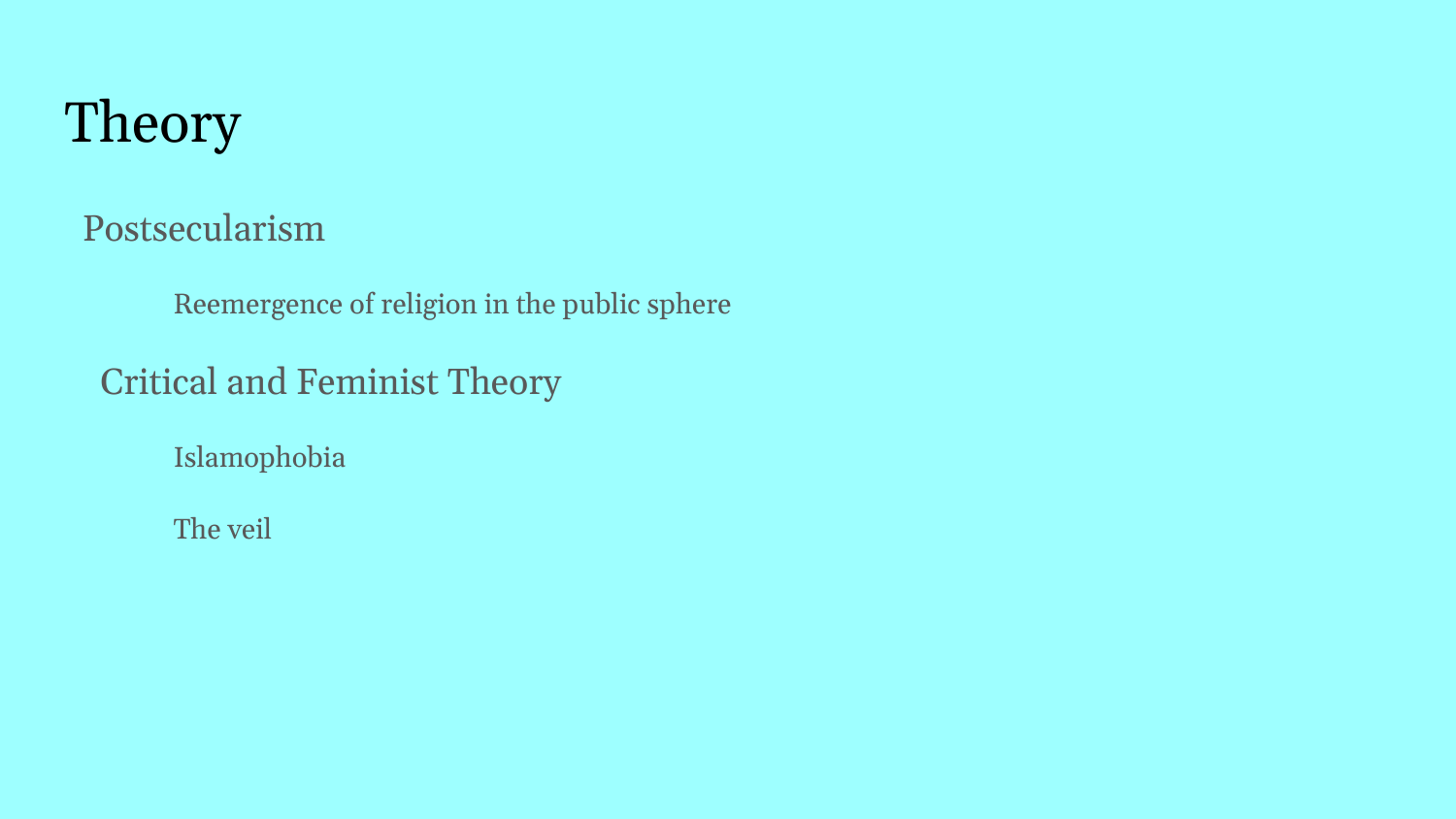

# Theory
Postsecularism
Reemergence of religion in the public sphere
Critical and Feminist Theory
Islamophobia
The veil